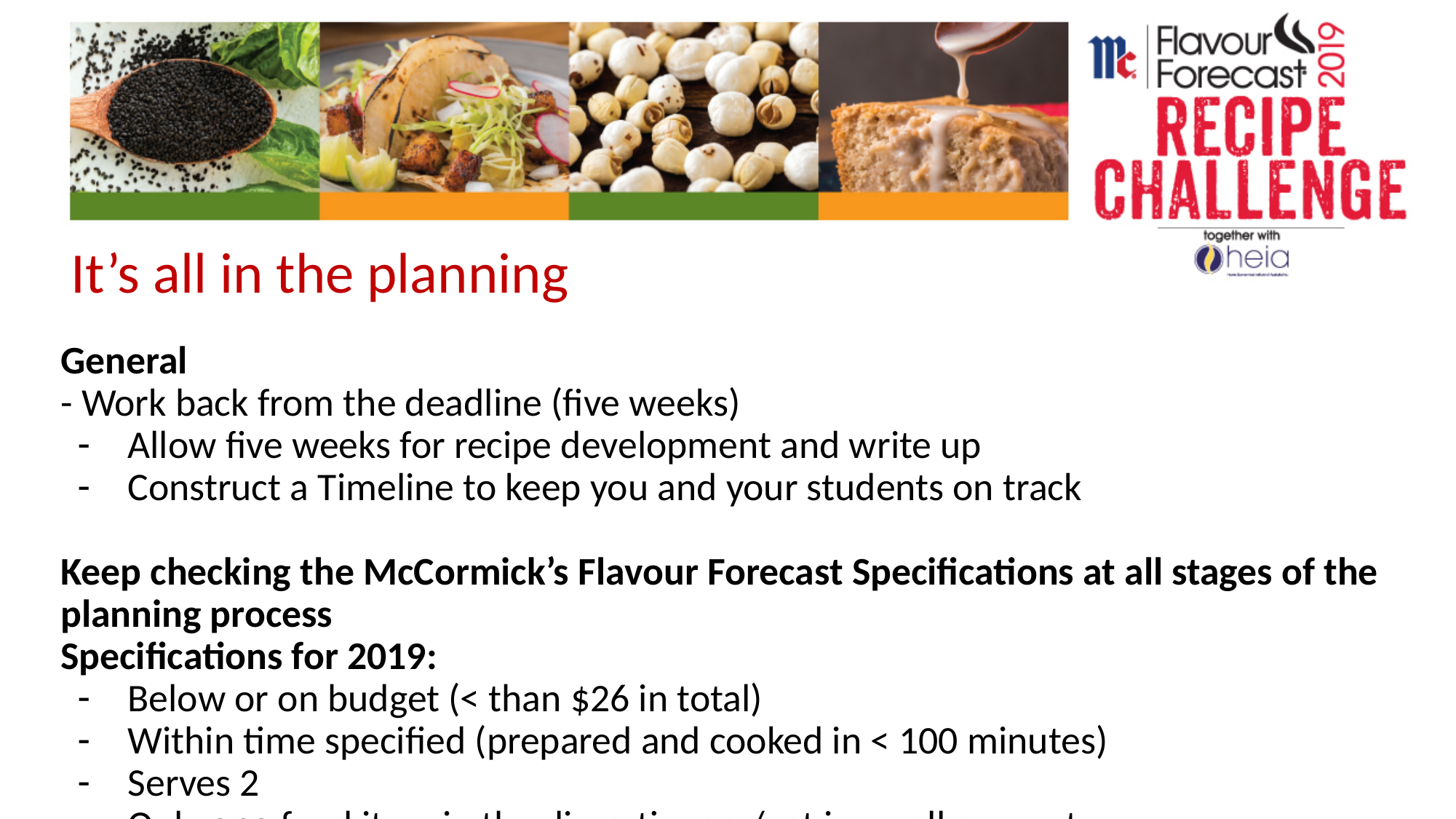

# It’s all in the planning
General
- Work back from the deadline (five weeks)
Allow five weeks for recipe development and write up
Construct a Timeline to keep you and your students on track

Keep checking the McCormick’s Flavour Forecast Specifications at all stages of the planning process
Specifications for 2019:
Below or on budget (< than $26 in total)
Within time specified (prepared and cooked in < 100 minutes)
Serves 2
Only one food item in the discretionary/eat in small amounts